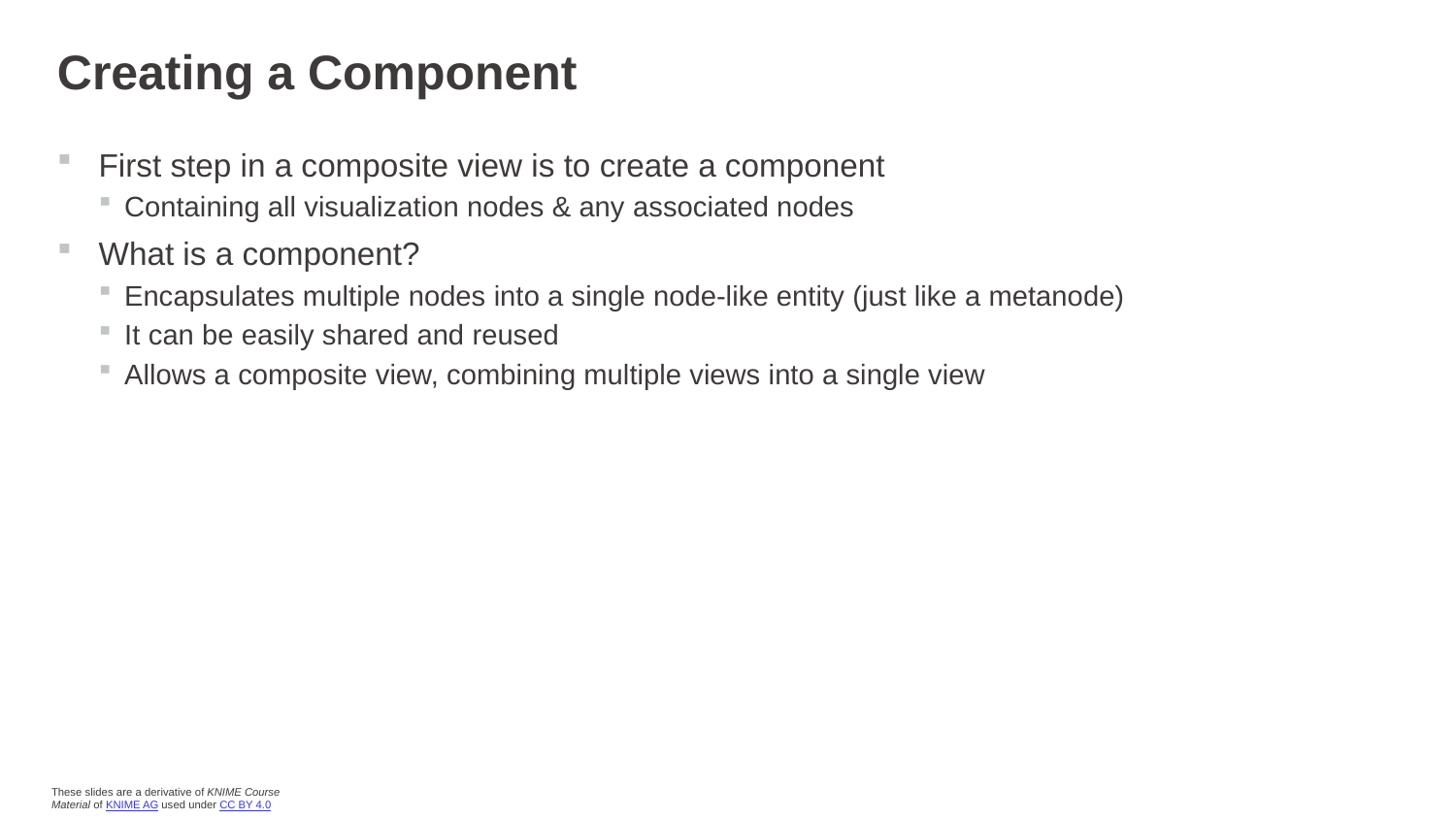

# Creating a Component
First step in a composite view is to create a component
Containing all visualization nodes & any associated nodes
What is a component?
Encapsulates multiple nodes into a single node-like entity (just like a metanode)
It can be easily shared and reused
Allows a composite view, combining multiple views into a single view